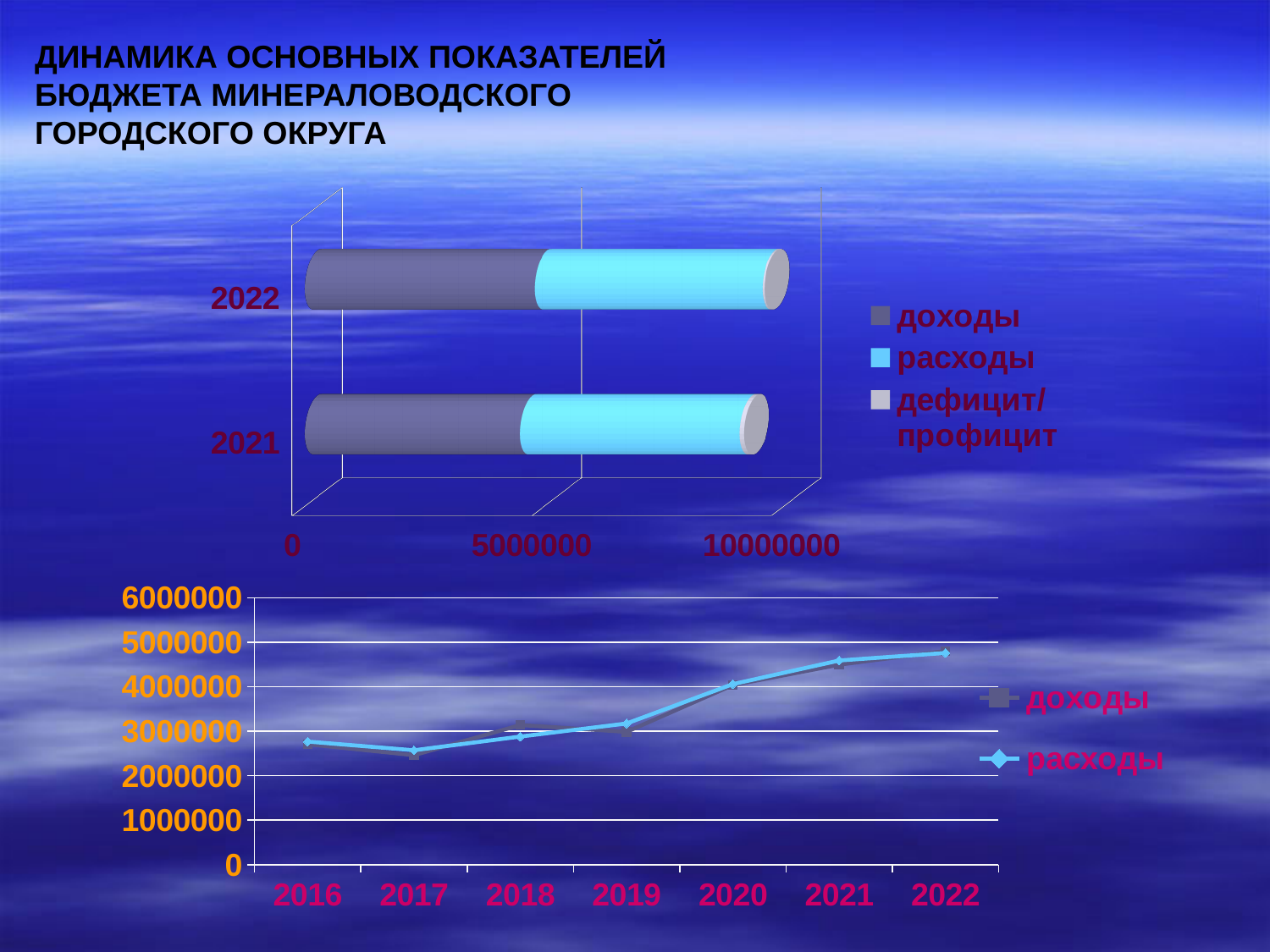

ДИНАМИКА ОСНОВНЫХ ПОКАЗАТЕЛЕЙ БЮДЖЕТА МИНЕРАЛОВОДСКОГО ГОРОДСКОГО ОКРУГА

[unsupported chart]

### Chart

| Category | доходы | расходы |
|---|---|---|
| 2016 | 2706123.52 | 2766850.29 |
| 2017 | 2459843.27 | 2570761.59 |
| 2018 | 3138144.73 | 2878370.82 |
| 2019 | 2983817.76 | 3173161.81 |
| 2020 | 4035640.4 | 4056692.78 |
| 2021 | 4494135.07 | 4588216.21 |
| 2022 | 4800684.38 | 4757306.87 |